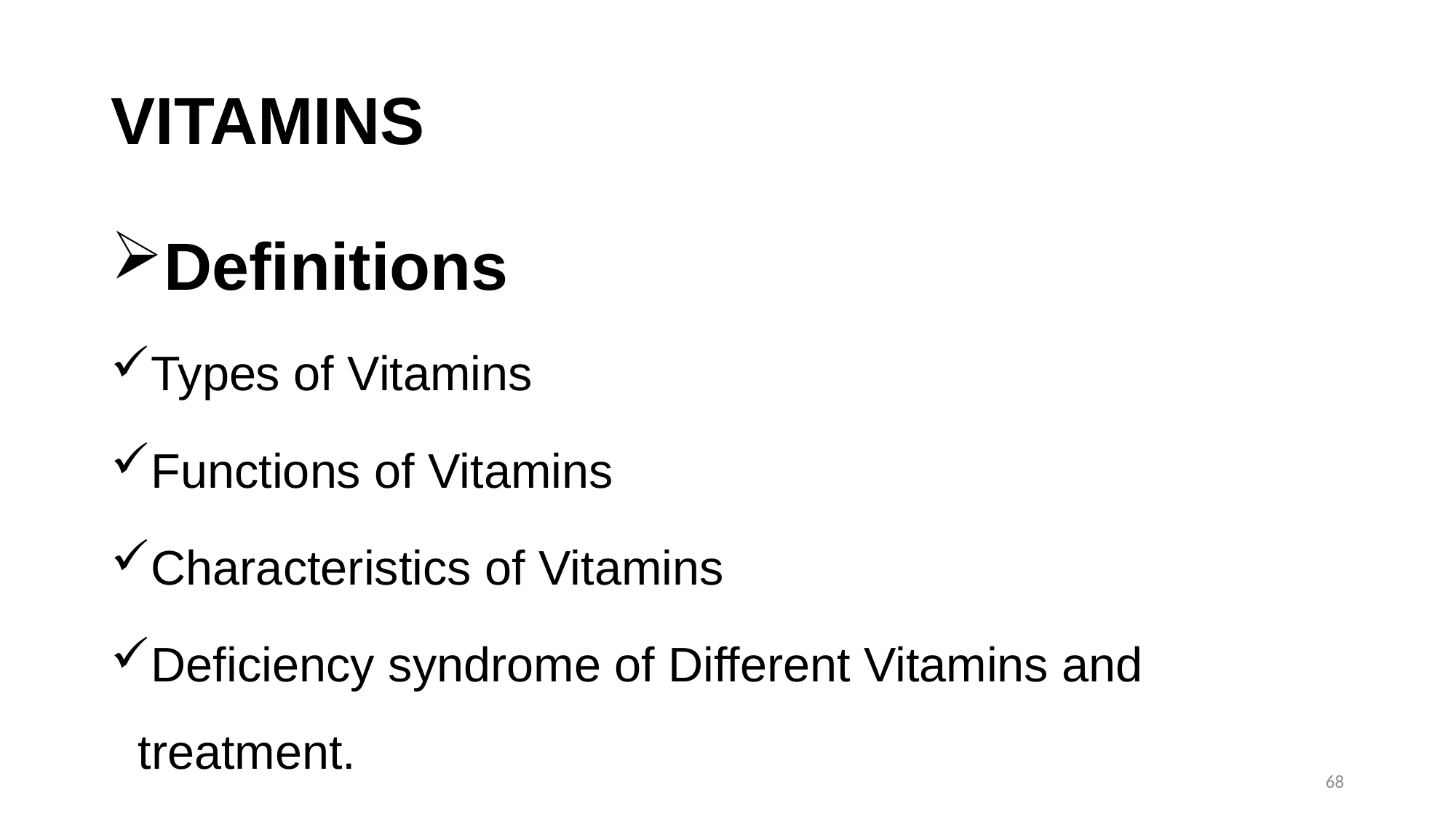

# VITAMINS
Definitions
Types of Vitamins
Functions of Vitamins
Characteristics of Vitamins
Deficiency syndrome of Different Vitamins and treatment.
68